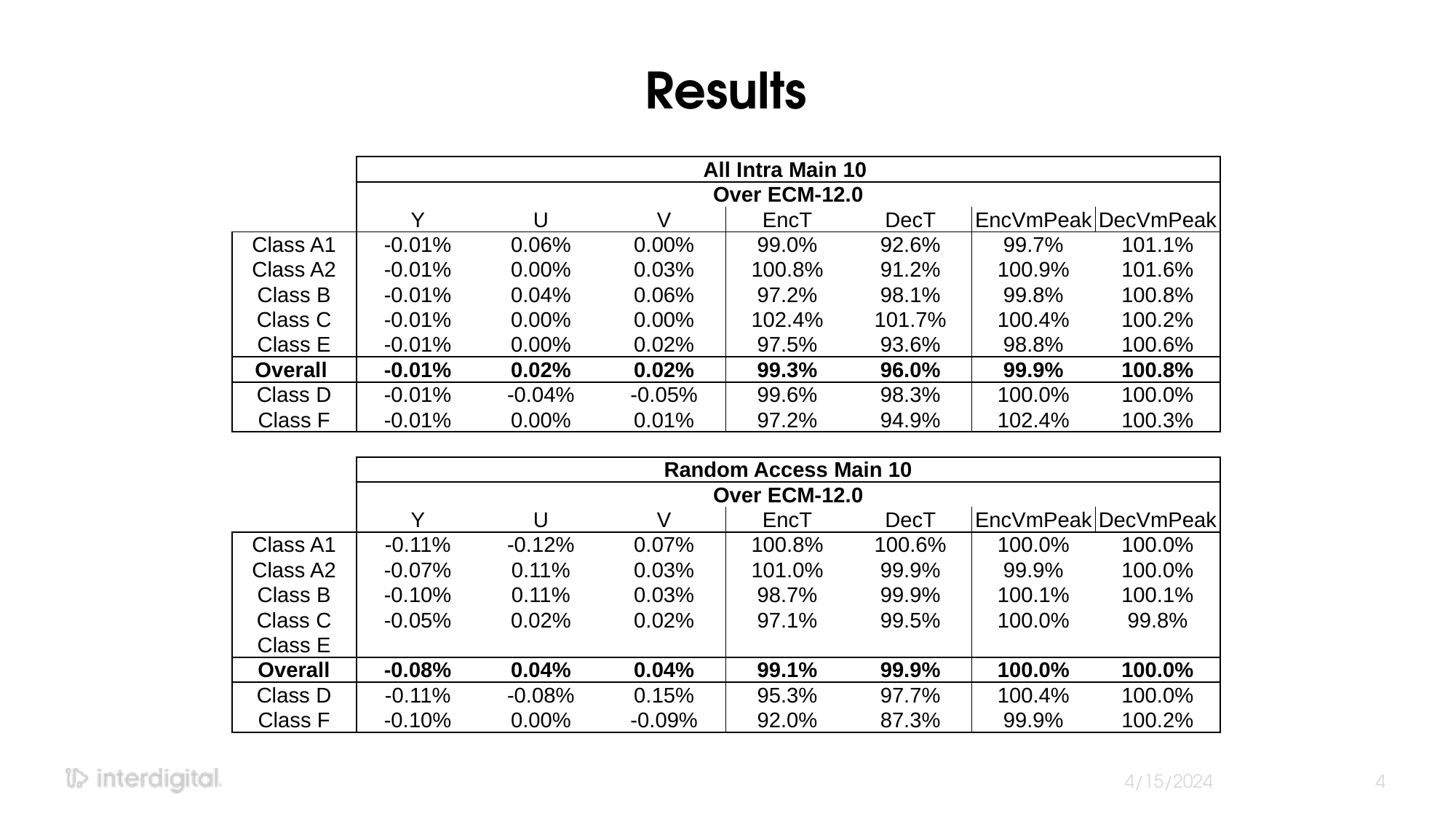

# Results
|  | All Intra Main 10 |  |  |  |  |  |  |
| --- | --- | --- | --- | --- | --- | --- | --- |
|  | Over ECM-12.0 |  |  |  |  |  |  |
|  | Y | U | V | EncT | DecT | EncVmPeak | DecVmPeak |
| Class A1 | -0.01% | 0.06% | 0.00% | 99.0% | 92.6% | 99.7% | 101.1% |
| Class A2 | -0.01% | 0.00% | 0.03% | 100.8% | 91.2% | 100.9% | 101.6% |
| Class B | -0.01% | 0.04% | 0.06% | 97.2% | 98.1% | 99.8% | 100.8% |
| Class C | -0.01% | 0.00% | 0.00% | 102.4% | 101.7% | 100.4% | 100.2% |
| Class E | -0.01% | 0.00% | 0.02% | 97.5% | 93.6% | 98.8% | 100.6% |
| Overall | -0.01% | 0.02% | 0.02% | 99.3% | 96.0% | 99.9% | 100.8% |
| Class D | -0.01% | -0.04% | -0.05% | 99.6% | 98.3% | 100.0% | 100.0% |
| Class F | -0.01% | 0.00% | 0.01% | 97.2% | 94.9% | 102.4% | 100.3% |
|  |  |  |  |  |  |  |  |
|  | Random Access Main 10 |  |  |  |  |  |  |
|  | Over ECM-12.0 |  |  |  |  |  |  |
|  | Y | U | V | EncT | DecT | EncVmPeak | DecVmPeak |
| Class A1 | -0.11% | -0.12% | 0.07% | 100.8% | 100.6% | 100.0% | 100.0% |
| Class A2 | -0.07% | 0.11% | 0.03% | 101.0% | 99.9% | 99.9% | 100.0% |
| Class B | -0.10% | 0.11% | 0.03% | 98.7% | 99.9% | 100.1% | 100.1% |
| Class C | -0.05% | 0.02% | 0.02% | 97.1% | 99.5% | 100.0% | 99.8% |
| Class E |  |  |  |  |  |  |  |
| Overall | -0.08% | 0.04% | 0.04% | 99.1% | 99.9% | 100.0% | 100.0% |
| Class D | -0.11% | -0.08% | 0.15% | 95.3% | 97.7% | 100.4% | 100.0% |
| Class F | -0.10% | 0.00% | -0.09% | 92.0% | 87.3% | 99.9% | 100.2% |
4/15/2024
4